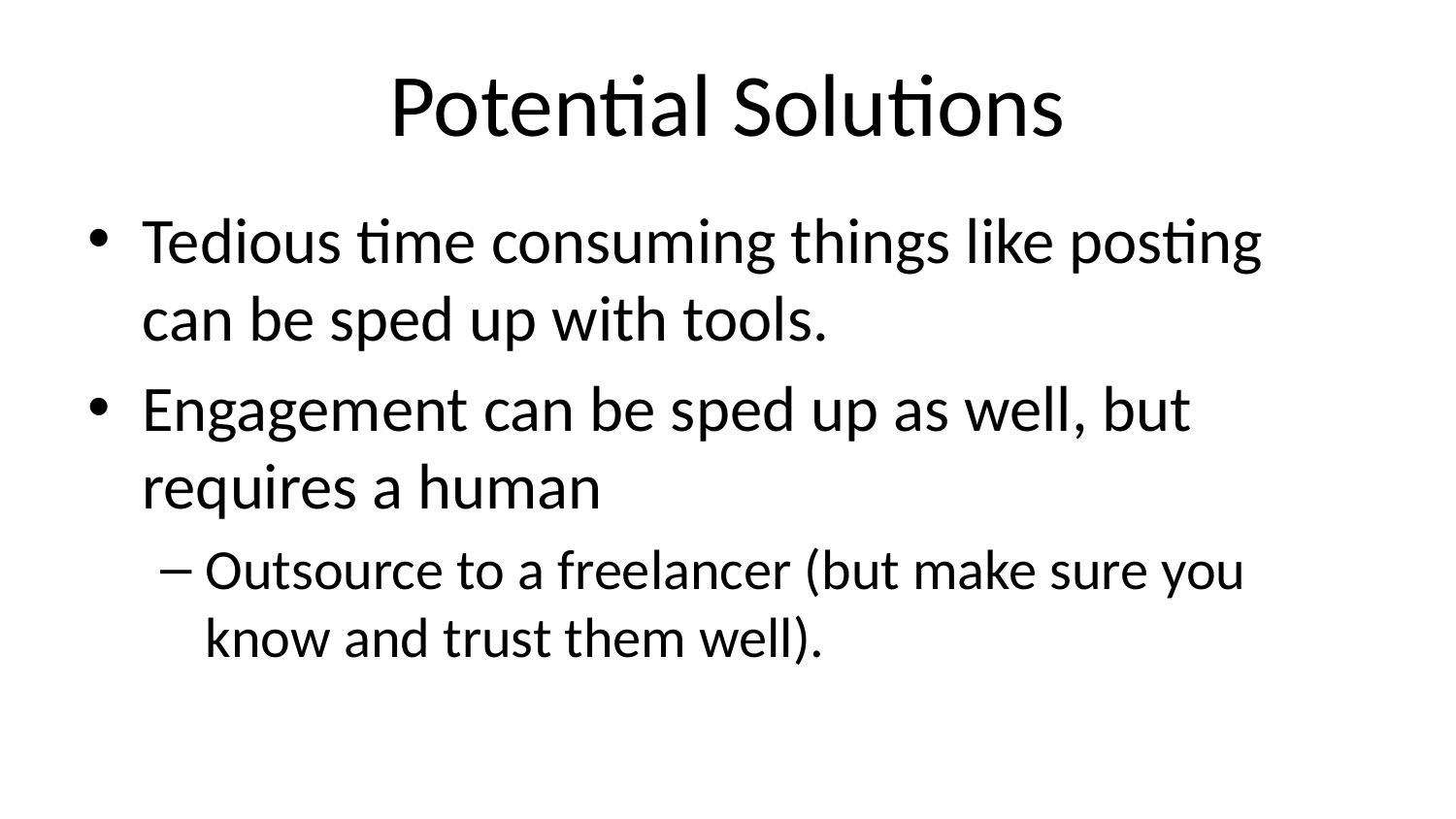

# Potential Solutions
Tedious time consuming things like posting can be sped up with tools.
Engagement can be sped up as well, but requires a human
Outsource to a freelancer (but make sure you know and trust them well).